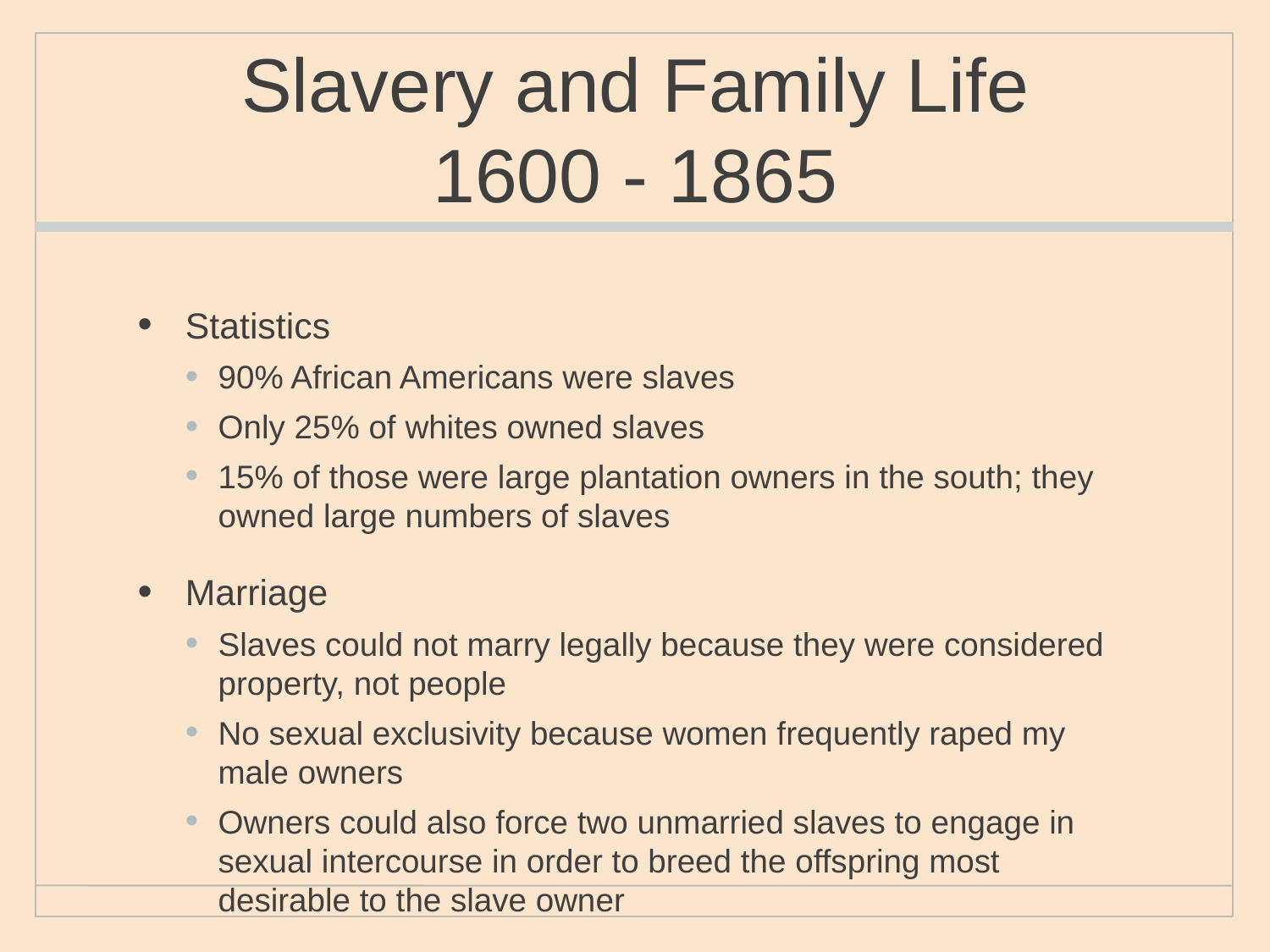

# Slavery and Family Life 1600 - 1865
Statistics
90% African Americans were slaves
Only 25% of whites owned slaves
15% of those were large plantation owners in the south; they owned large numbers of slaves
Marriage
Slaves could not marry legally because they were considered property, not people
No sexual exclusivity because women frequently raped my male owners
Owners could also force two unmarried slaves to engage in sexual intercourse in order to breed the offspring most desirable to the slave owner